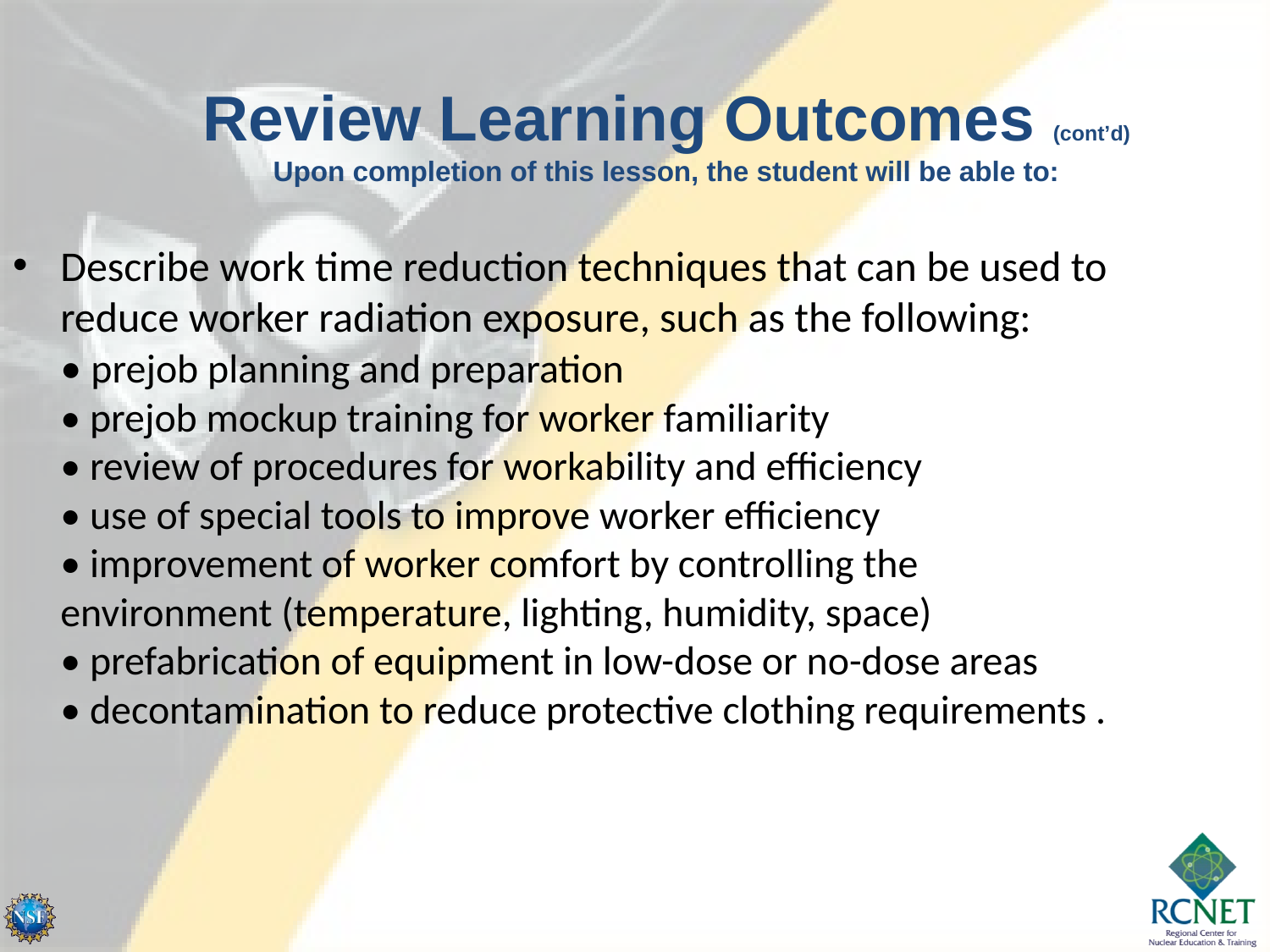

Review Learning Outcomes (cont’d)
Upon completion of this lesson, the student will be able to:
Describe work time reduction techniques that can be used to reduce worker radiation exposure, such as the following:
• prejob planning and preparation
• prejob mockup training for worker familiarity
• review of procedures for workability and efficiency
• use of special tools to improve worker efficiency
• improvement of worker comfort by controlling the environment (temperature, lighting, humidity, space)
• prefabrication of equipment in low-dose or no-dose areas
• decontamination to reduce protective clothing requirements .